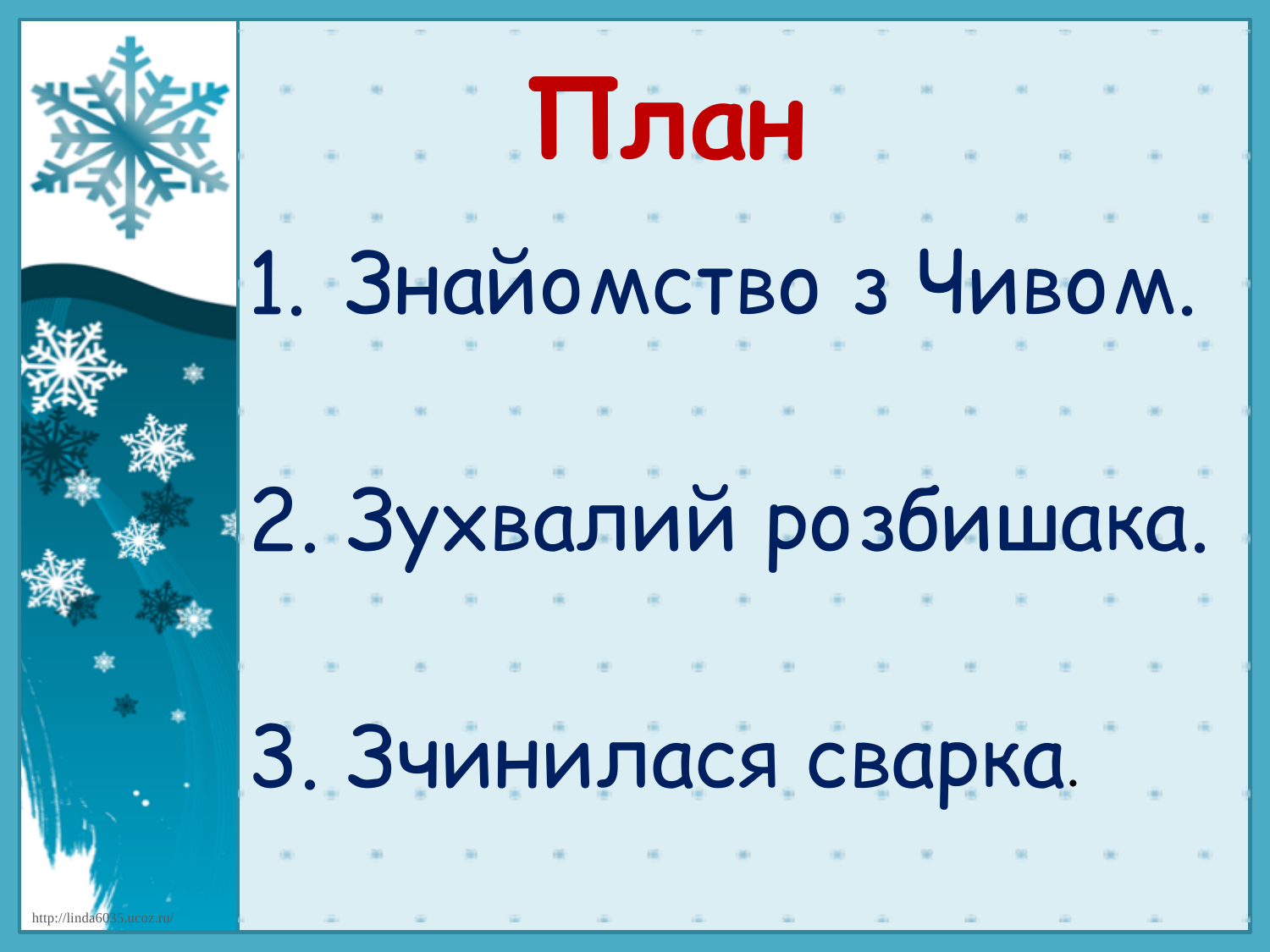

# План
 Знайомство з Чивом.

 Зухвалий розбишака.

 Зчинилася сварка.